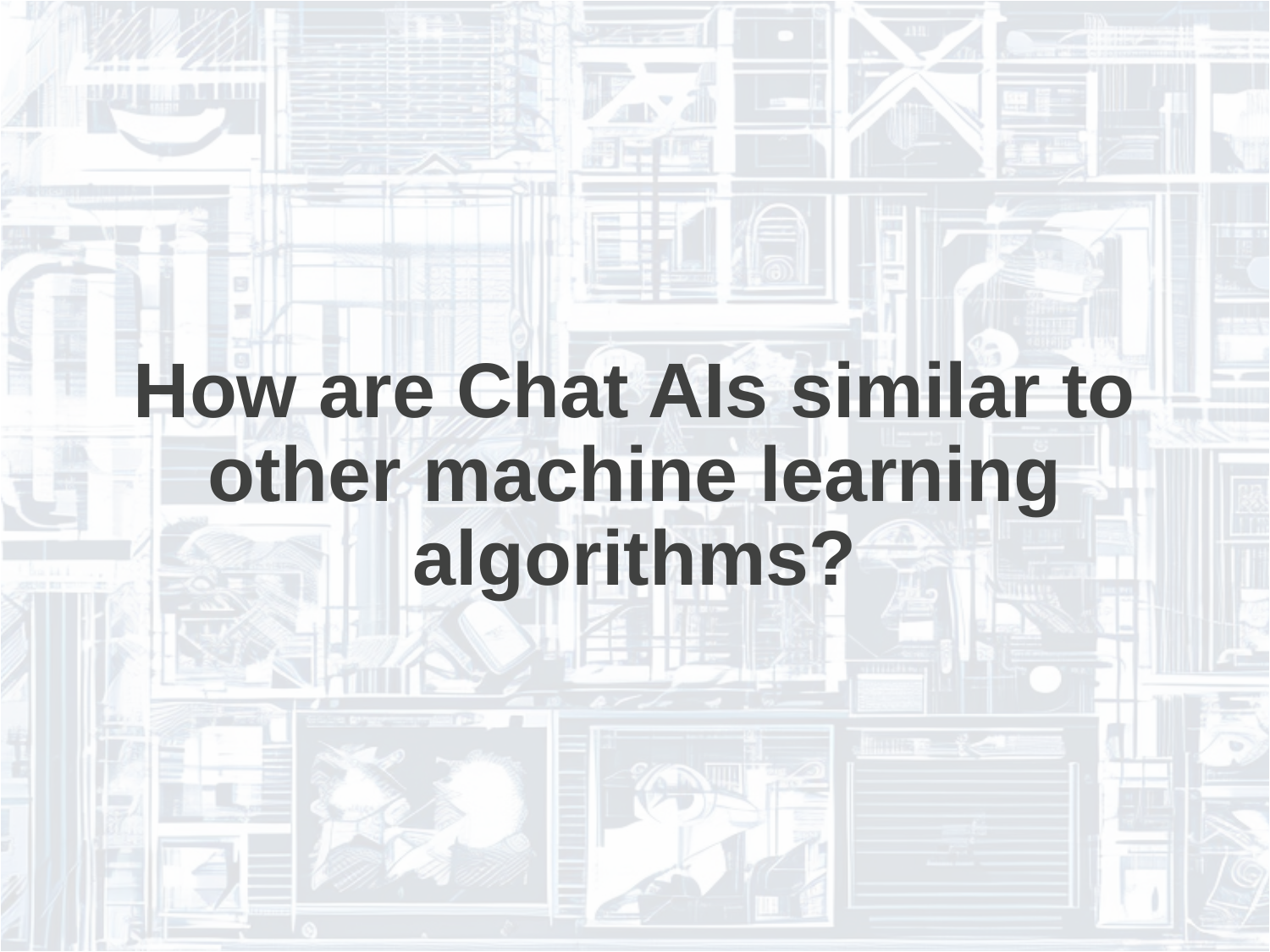

How are Chat AIs similar to other machine learning algorithms?